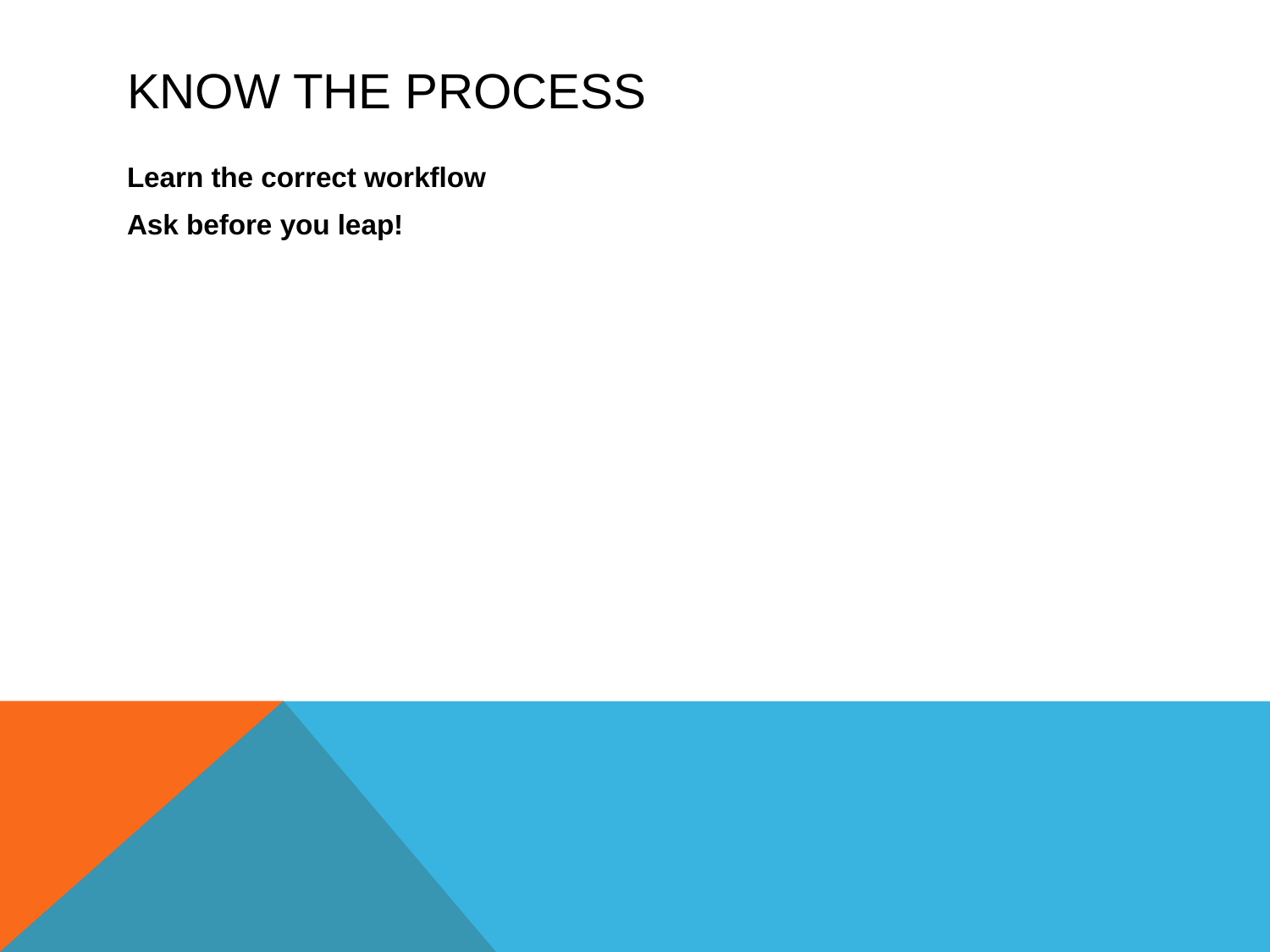

# Know the Process
Learn the correct workflow
Ask before you leap!